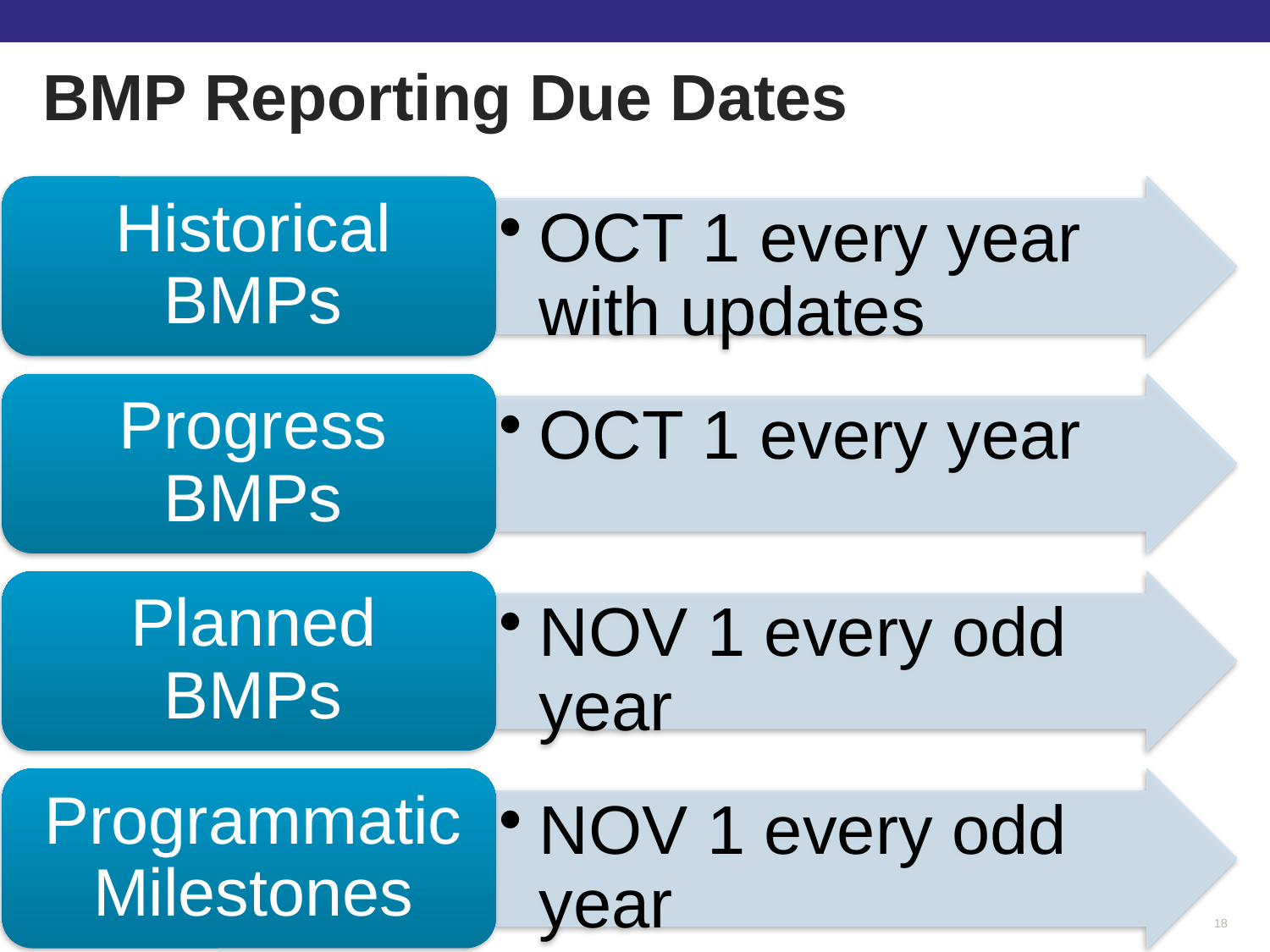

# BMP Reporting Due Dates
OCT 1 every year with updates
Historical BMPs
OCT 1 every year
Progress BMPs
NOV 1 every odd year
Planned BMPs
NOV 1 every odd year
Programmatic Milestones
18